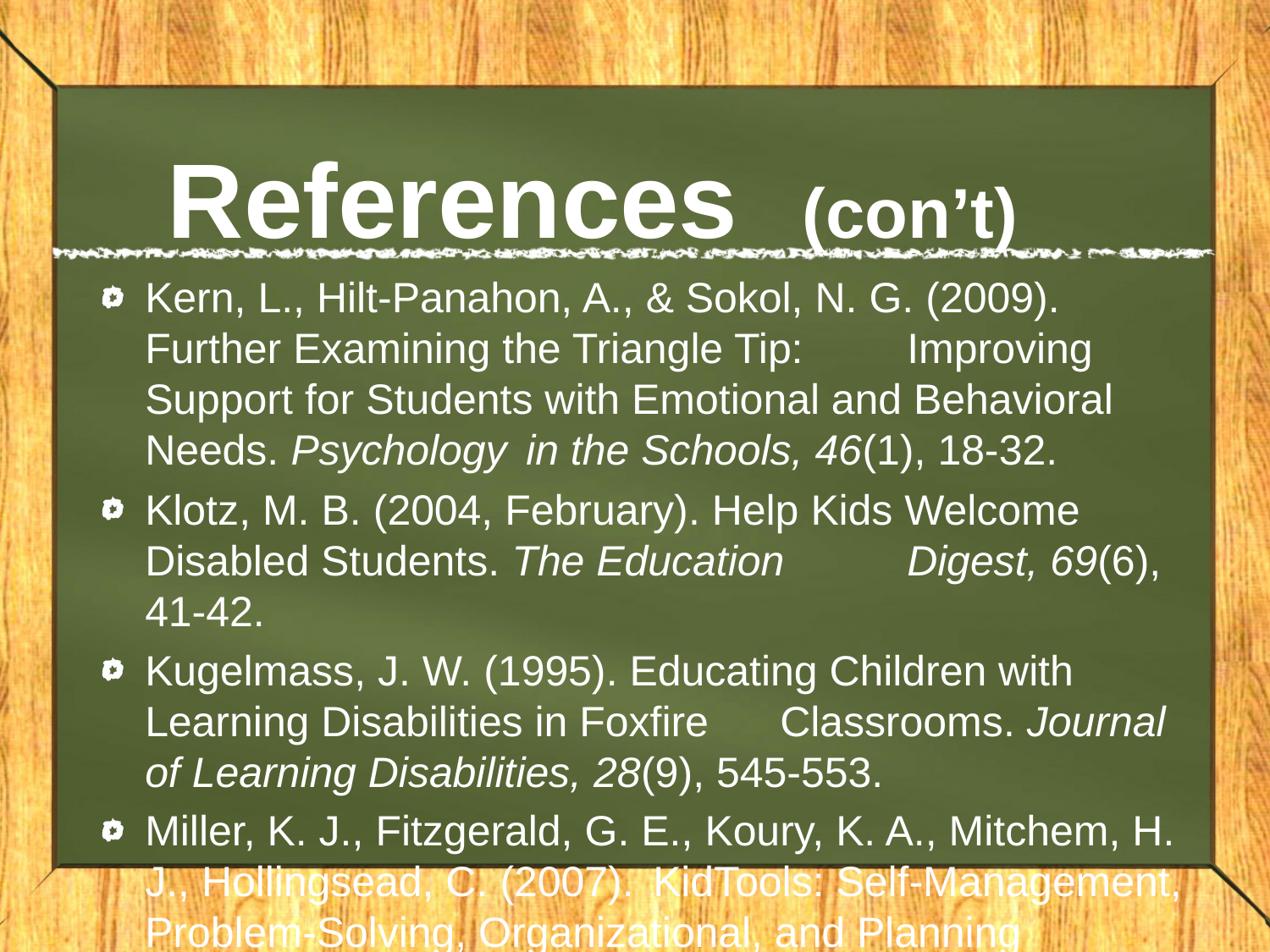

# References	(con’t)
Kern, L., Hilt-Panahon, A., & Sokol, N. G. (2009). Further Examining the Triangle Tip: 	Improving Support for Students with Emotional and Behavioral Needs. Psychology 	in the Schools, 46(1), 18-32.
Klotz, M. B. (2004, February). Help Kids Welcome Disabled Students. The Education 	Digest, 69(6), 41-42.
Kugelmass, J. W. (1995). Educating Children with Learning Disabilities in Foxfire 	Classrooms. Journal of Learning Disabilities, 28(9), 545-553.
Miller, K. J., Fitzgerald, G. E., Koury, K. A., Mitchem, H. J., Hollingsead, C. (2007). 	KidTools: Self-Management, Problem-Solving, Organizational, and Planning 	Software for Children and Teachers. Intervention in School and Clinic, 43(1), 12-19.